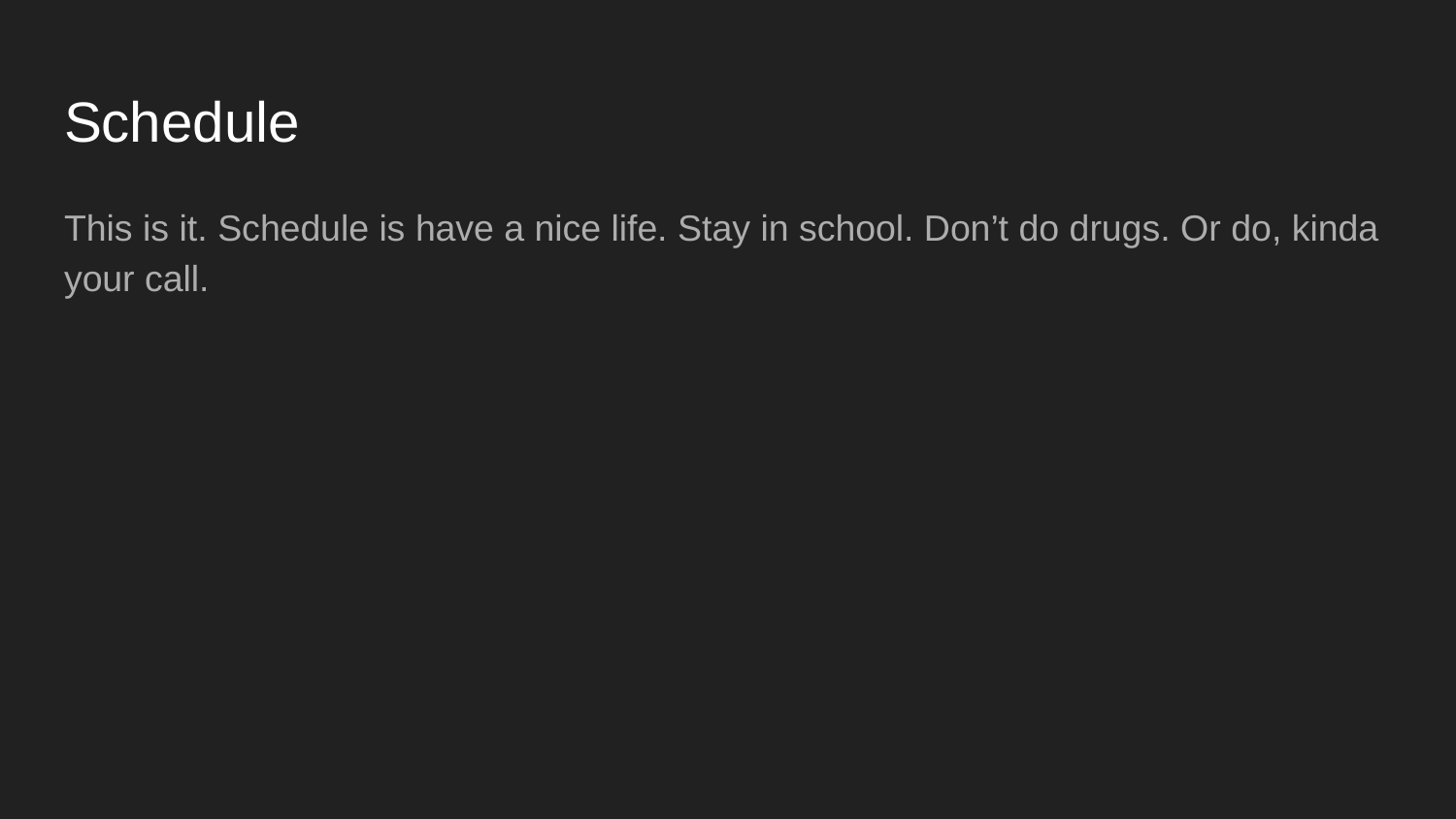

# Schedule
This is it. Schedule is have a nice life. Stay in school. Don’t do drugs. Or do, kinda your call.